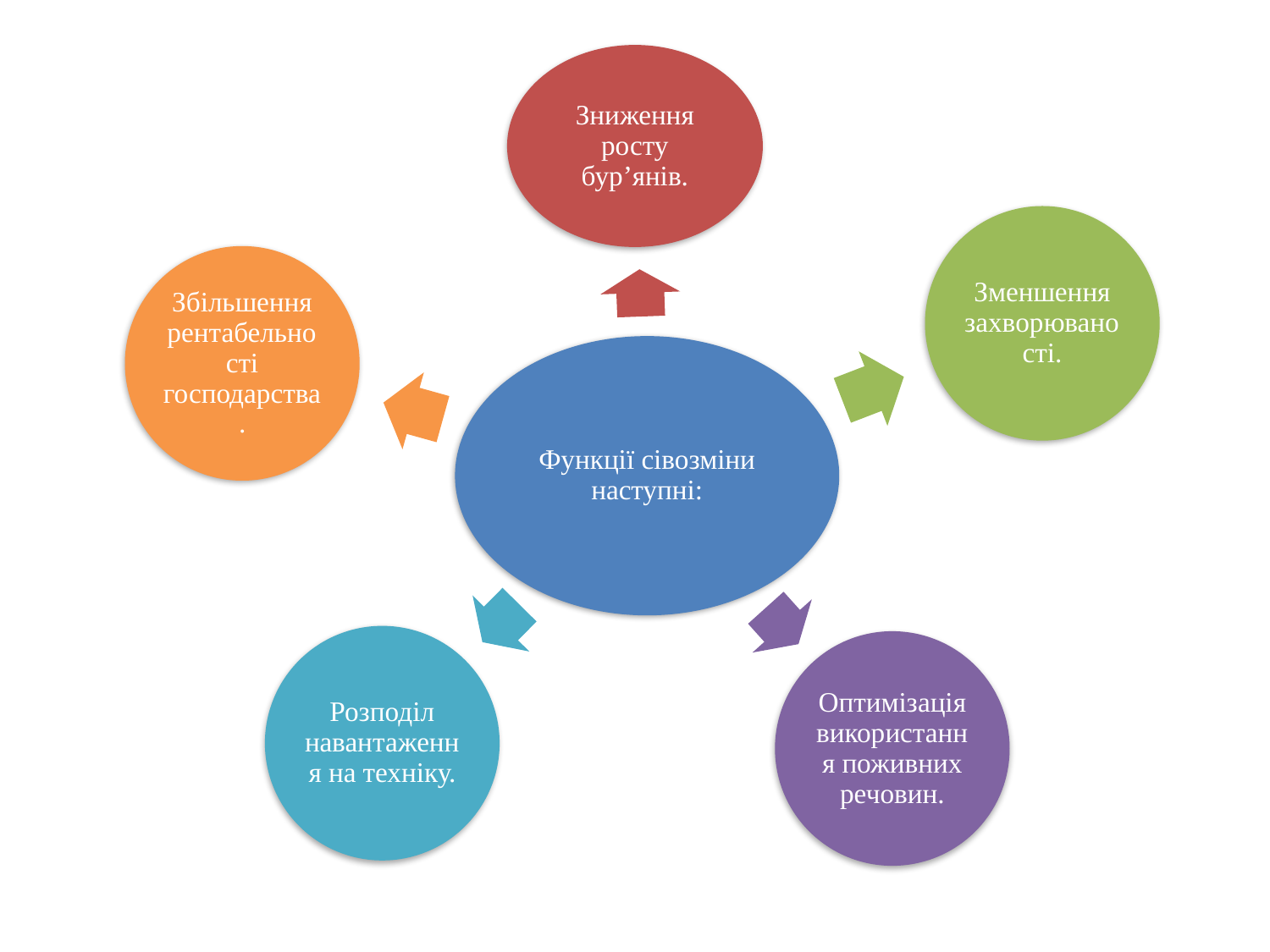

Функції сівозміни наступні:

Зниження росту бур’янів.

Зменшення захворюваності.

Оптимізація використання поживних речовин.

Розподіл навантаження на техніку.

Збільшення рентабельності господарства.